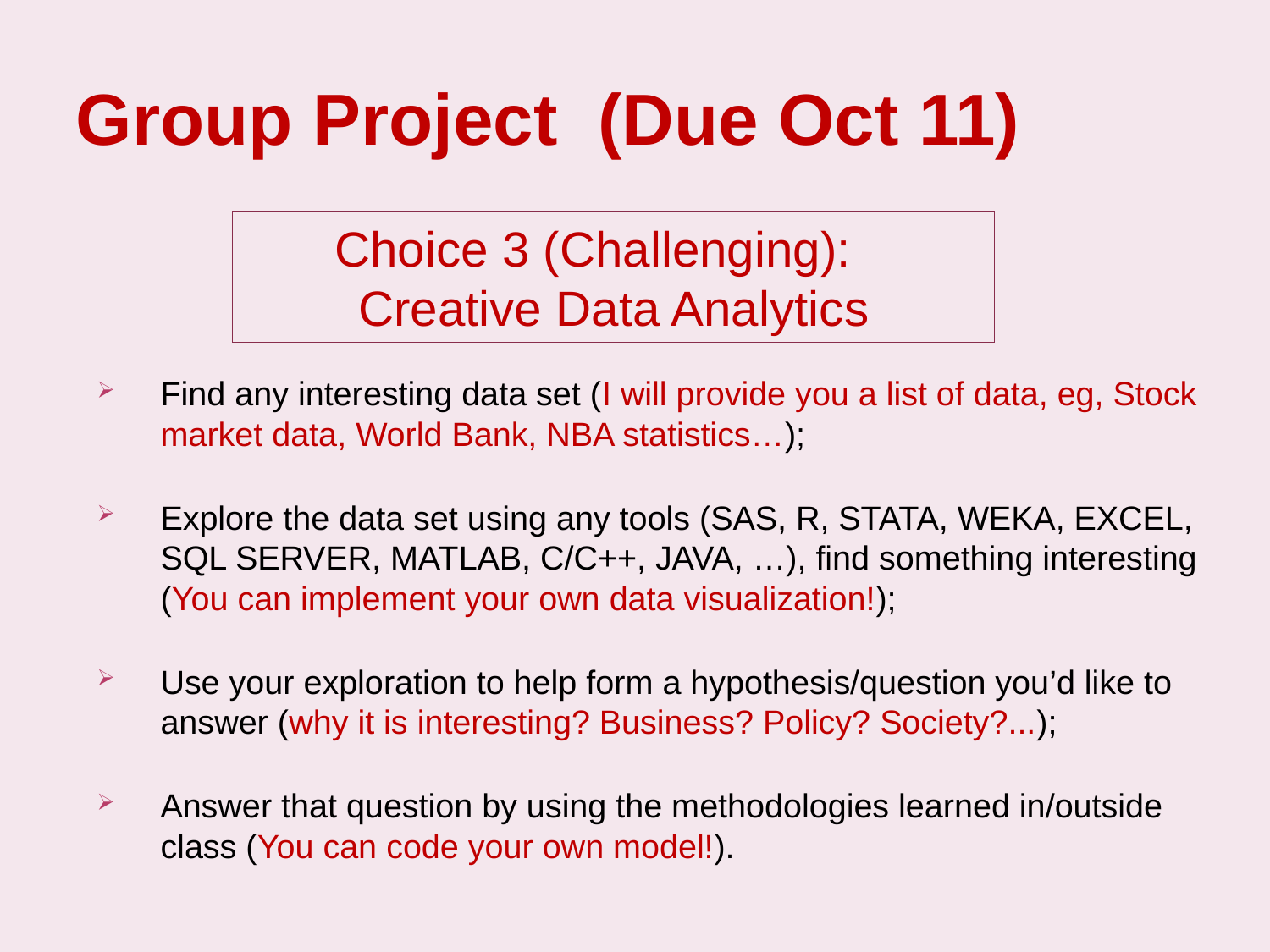

# Group Project  (Due Oct 11)
Choice 3 (Challenging):
Creative Data Analytics
Find any interesting data set (I will provide you a list of data, eg, Stock market data, World Bank, NBA statistics…);

Explore the data set using any tools (SAS, R, STATA, WEKA, EXCEL, SQL SERVER, MATLAB, C/C++, JAVA, …), find something interesting (You can implement your own data visualization!);

Use your exploration to help form a hypothesis/question you’d like to answer (why it is interesting? Business? Policy? Society?...);

Answer that question by using the methodologies learned in/outside class (You can code your own model!).